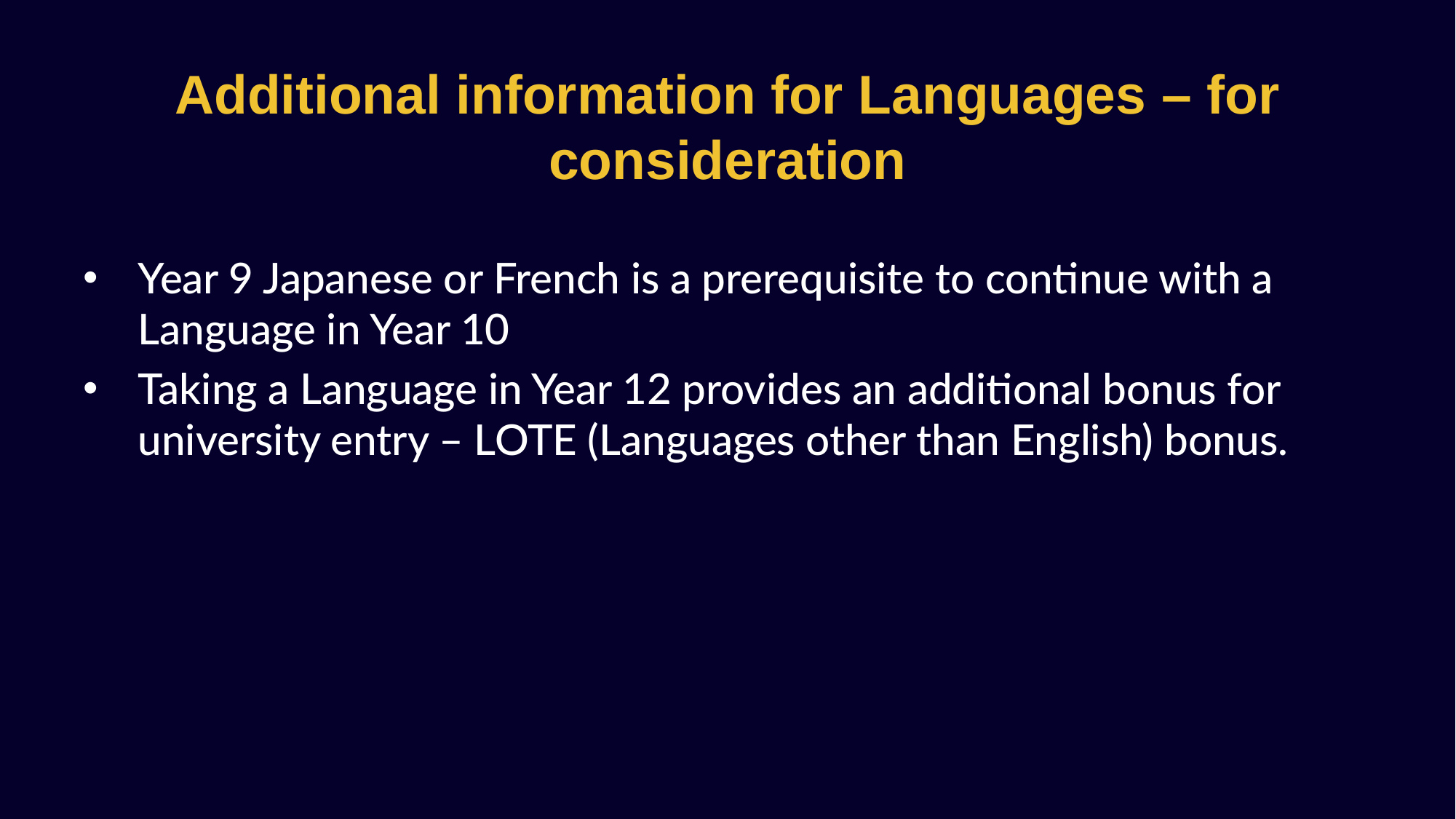

# Additional information for Languages – for consideration
Year 9 Japanese or French is a prerequisite to continue with a Language in Year 10
Taking a Language in Year 12 provides an additional bonus for university entry – LOTE (Languages other than English) bonus.